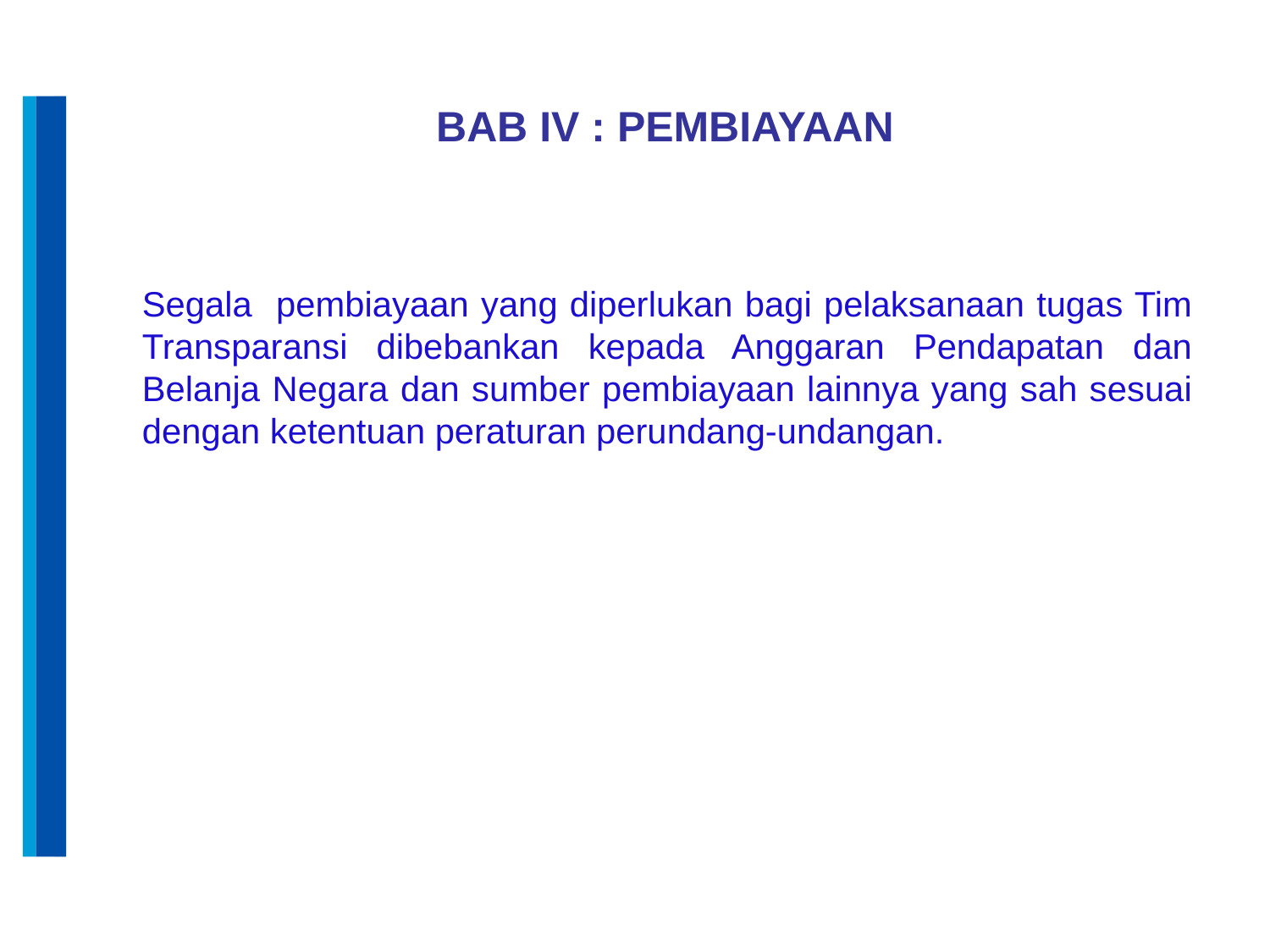

BAB IV : PEMBIAYAAN

Segala  pembiayaan yang diperlukan bagi pelaksanaan tugas Tim Transparansi dibebankan kepada Anggaran Pendapatan dan Belanja Negara dan sumber pembiayaan lainnya yang sah sesuai dengan ketentuan peraturan perundang-undangan.